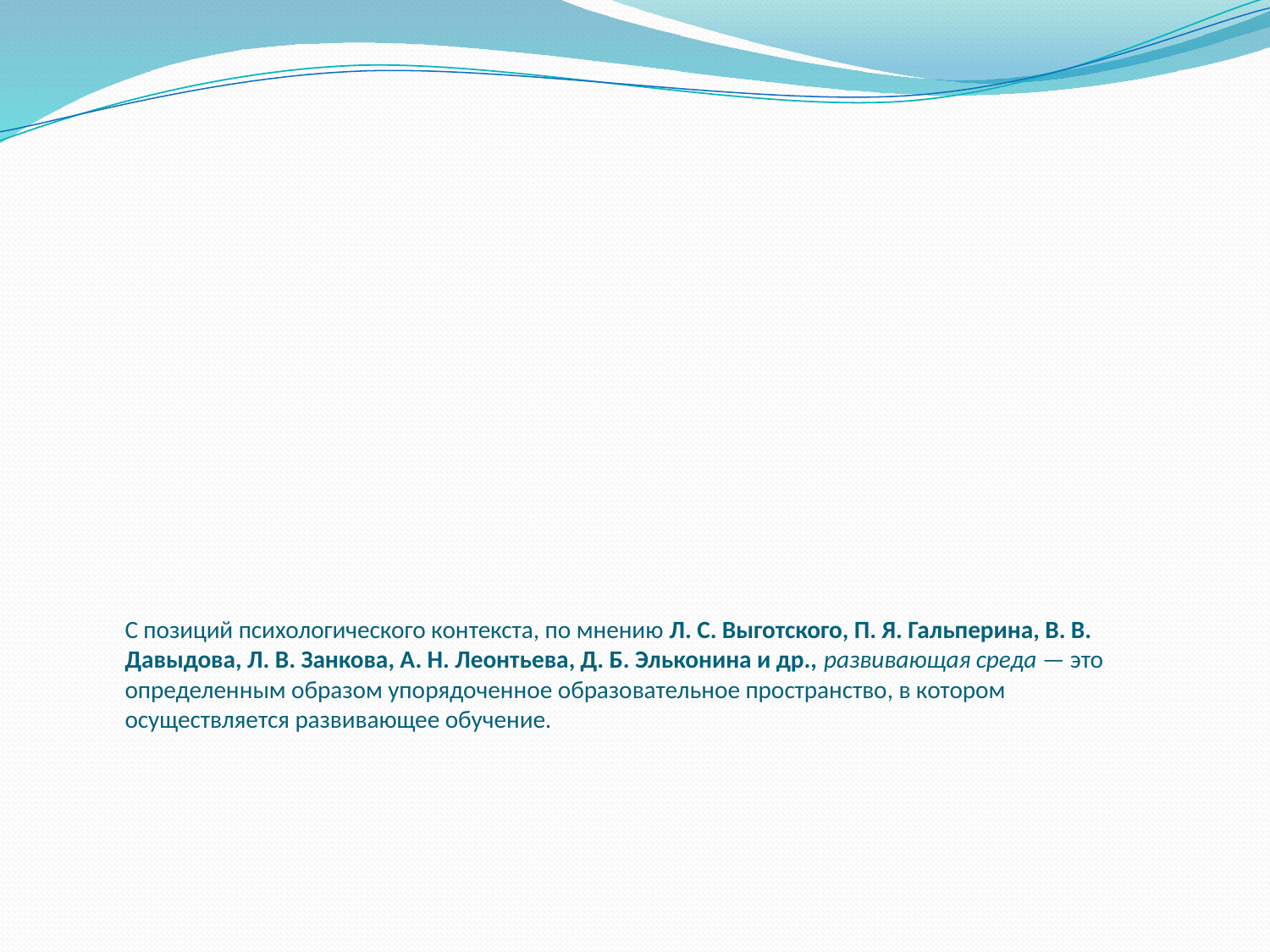

# С позиций психологического контекста, по мнению Л. С. Выготского, П. Я. Гальперина, В. В. Давыдова, Л. В. Занкова, А. Н. Леонтьева, Д. Б. Эльконина и др., развивающая среда — это определенным образом упорядоченное образовательное пространство, в котором осуществляется развивающее обучение.